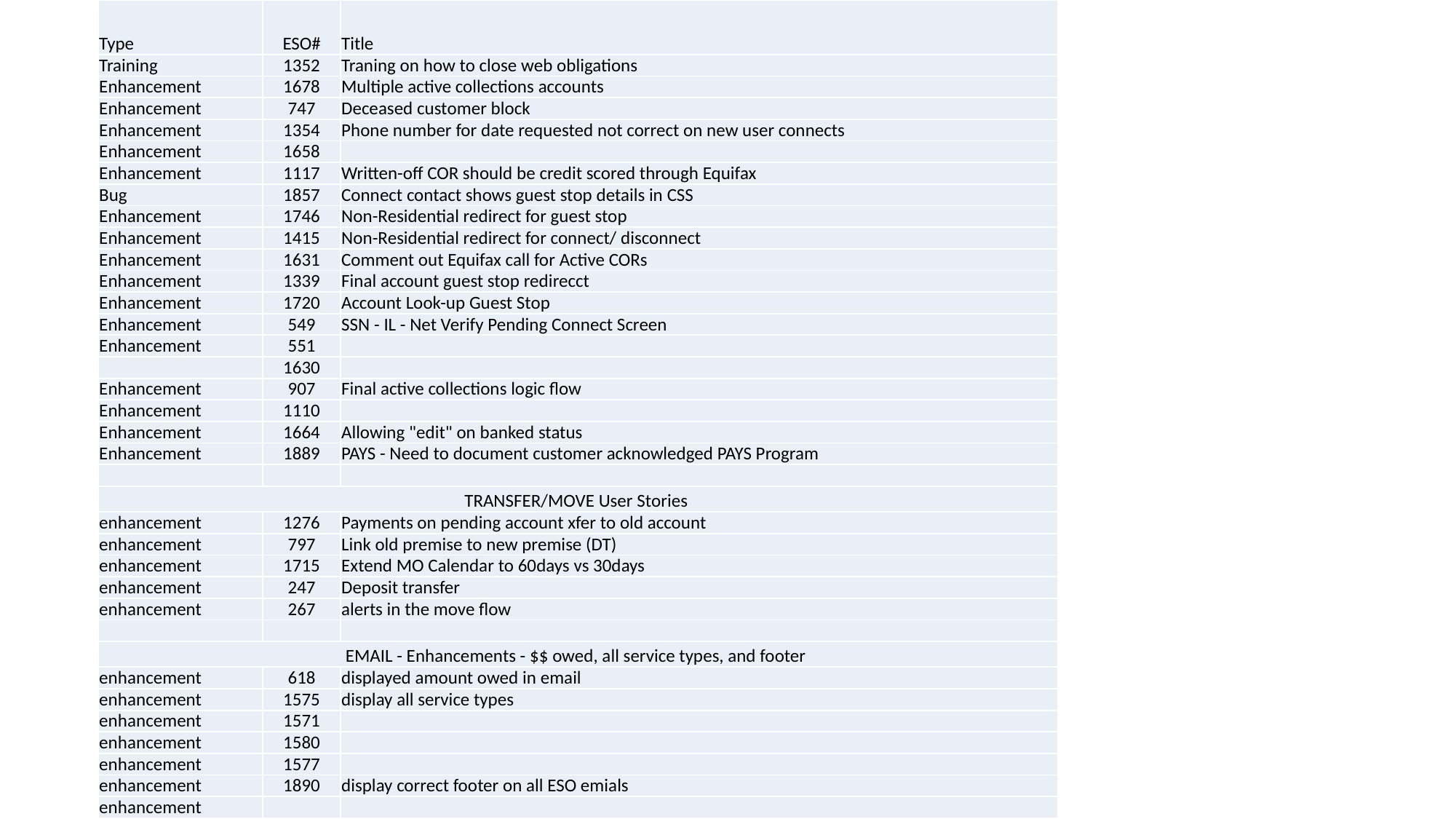

| Type | ESO# | Title |
| --- | --- | --- |
| Training | 1352 | Traning on how to close web obligations |
| Enhancement | 1678 | Multiple active collections accounts |
| Enhancement | 747 | Deceased customer block |
| Enhancement | 1354 | Phone number for date requested not correct on new user connects |
| Enhancement | 1658 |  |
| Enhancement | 1117 | Written-off COR should be credit scored through Equifax |
| Bug | 1857 | Connect contact shows guest stop details in CSS |
| Enhancement | 1746 | Non-Residential redirect for guest stop |
| Enhancement | 1415 | Non-Residential redirect for connect/ disconnect |
| Enhancement | 1631 | Comment out Equifax call for Active CORs |
| Enhancement | 1339 | Final account guest stop redirecct |
| Enhancement | 1720 | Account Look-up Guest Stop |
| Enhancement | 549 | SSN - IL - Net Verify Pending Connect Screen |
| Enhancement | 551 |  |
|  | 1630 |  |
| Enhancement | 907 | Final active collections logic flow |
| Enhancement | 1110 |  |
| Enhancement | 1664 | Allowing "edit" on banked status |
| Enhancement | 1889 | PAYS - Need to document customer acknowledged PAYS Program |
|  |  |  |
| TRANSFER/MOVE User Stories |  |  |
| enhancement | 1276 | Payments on pending account xfer to old account |
| enhancement | 797 | Link old premise to new premise (DT) |
| enhancement | 1715 | Extend MO Calendar to 60days vs 30days |
| enhancement | 247 | Deposit transfer |
| enhancement | 267 | alerts in the move flow |
|  |  |  |
| EMAIL - Enhancements - $$ owed, all service types, and footer |  |  |
| enhancement | 618 | displayed amount owed in email |
| enhancement | 1575 | display all service types |
| enhancement | 1571 |  |
| enhancement | 1580 |  |
| enhancement | 1577 |  |
| enhancement | 1890 | display correct footer on all ESO emials |
| enhancement |  |  |